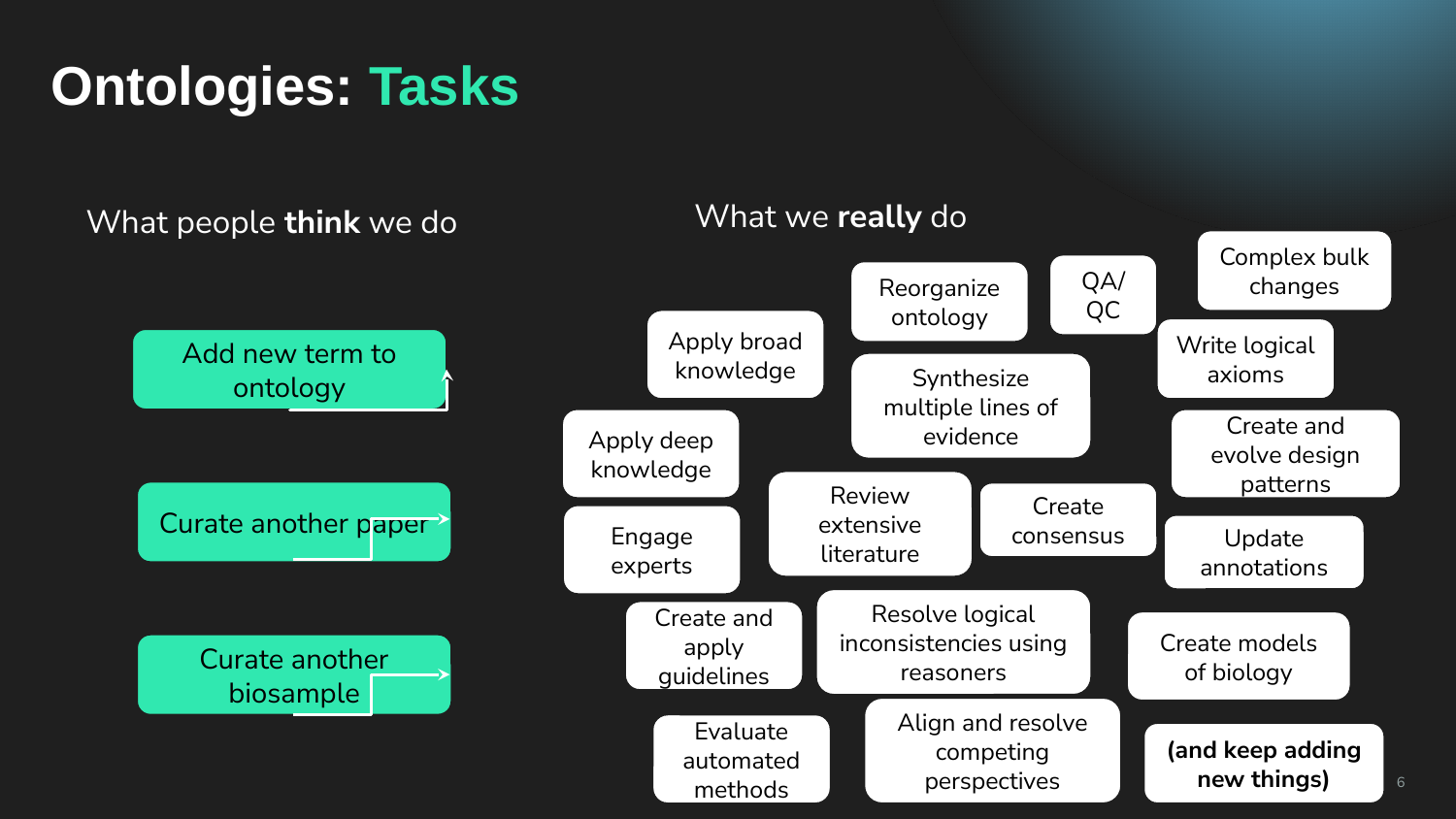

# Ontologies: Tasks
What we really do
What people think we do
Complex bulk changes
QA/ QC
Reorganize ontology
Apply broad knowledge
Write logical axioms
Add new term to ontology
Synthesize multiple lines of evidence
Apply deep knowledge
Create and evolve design patterns
Review extensive literature
Curate another paper
Create consensus
Engage experts
Update annotations
Resolve logical inconsistencies using reasoners
Create and apply guidelines
Create models of biology
Curate another biosample
Align and resolve competing perspectives
Evaluate automated methods
(and keep adding new things)